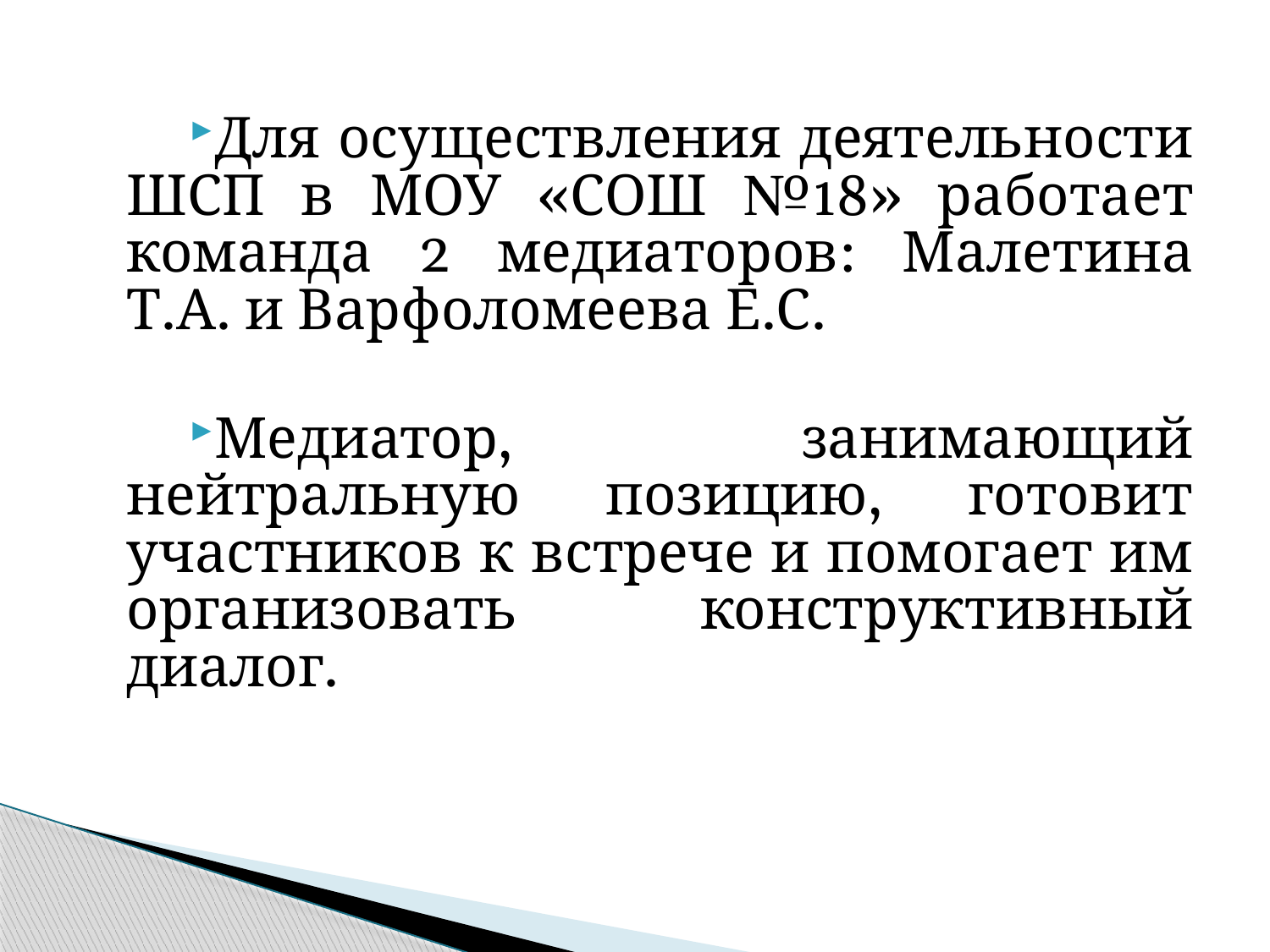

Для осуществления деятельности ШСП в МОУ «СОШ №18» работает команда 2 медиаторов: Малетина Т.А. и Варфоломеева Е.С.

Медиатор, занимающий нейтральную позицию, готовит участников к встрече и помогает им организовать конструктивный диалог.